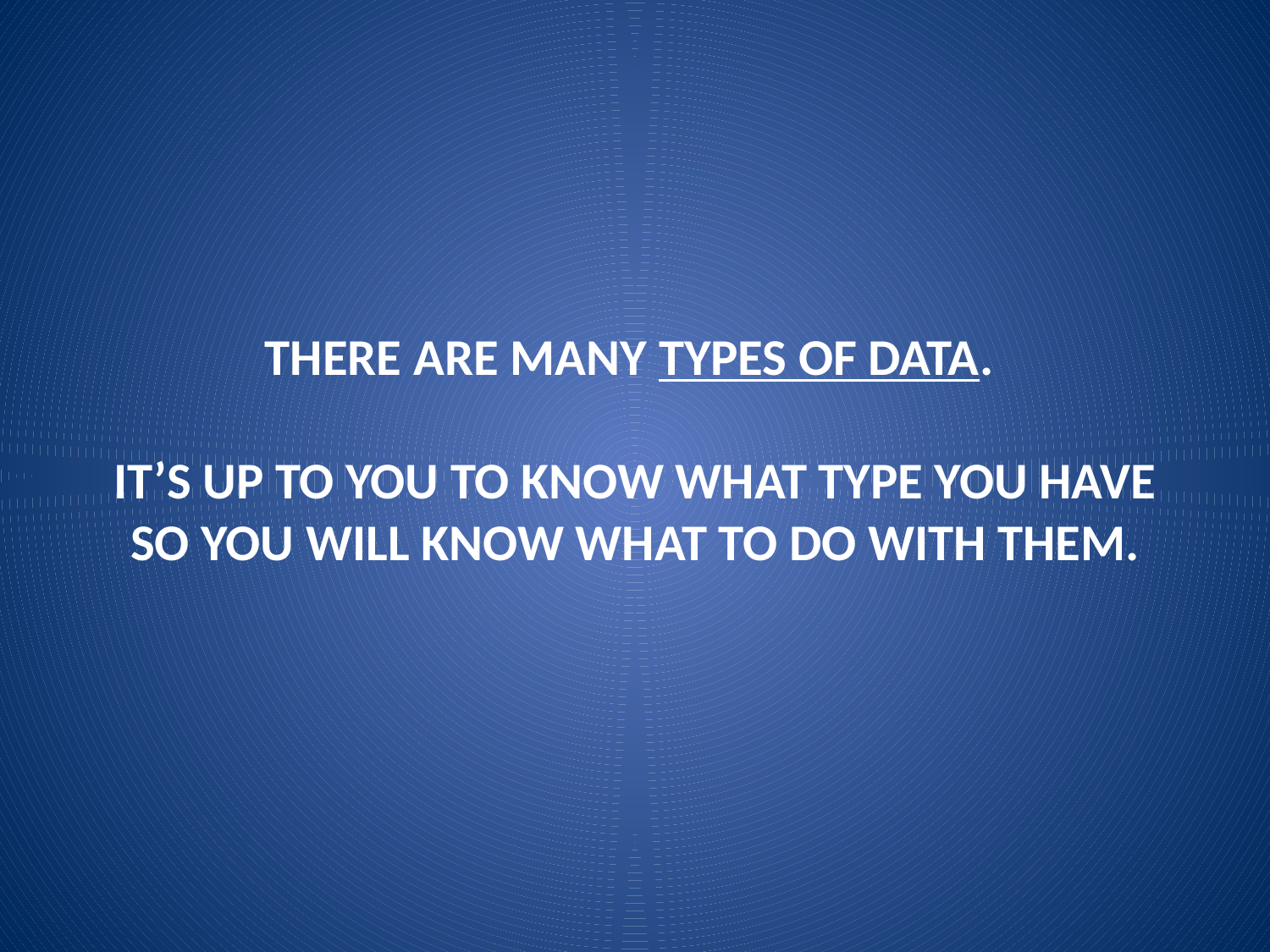

# There are many types of data. it’s up to you to know what type you have so you will know what to do with them.